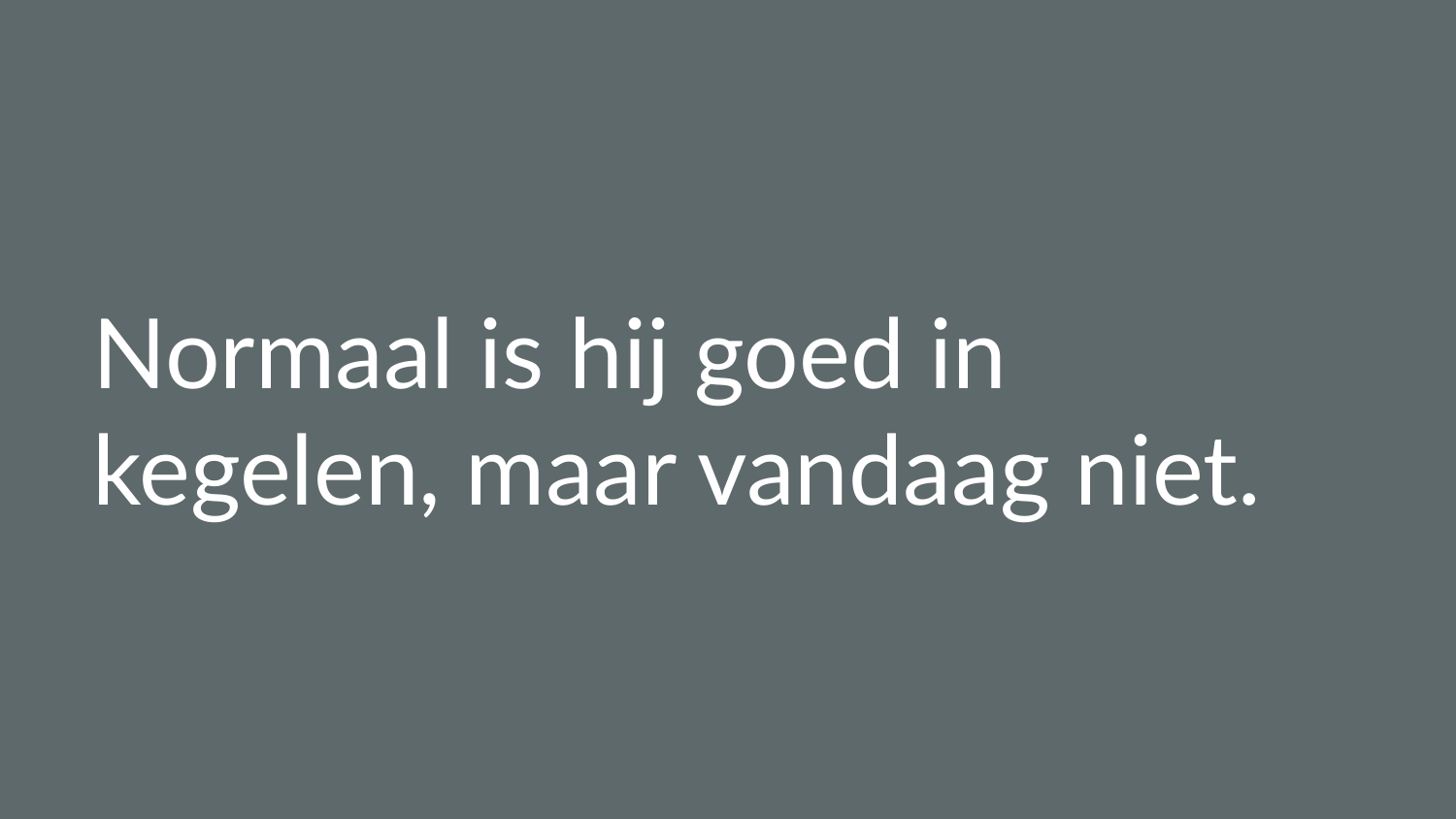

# Normaal is hij goed in kegelen, maar vandaag niet.